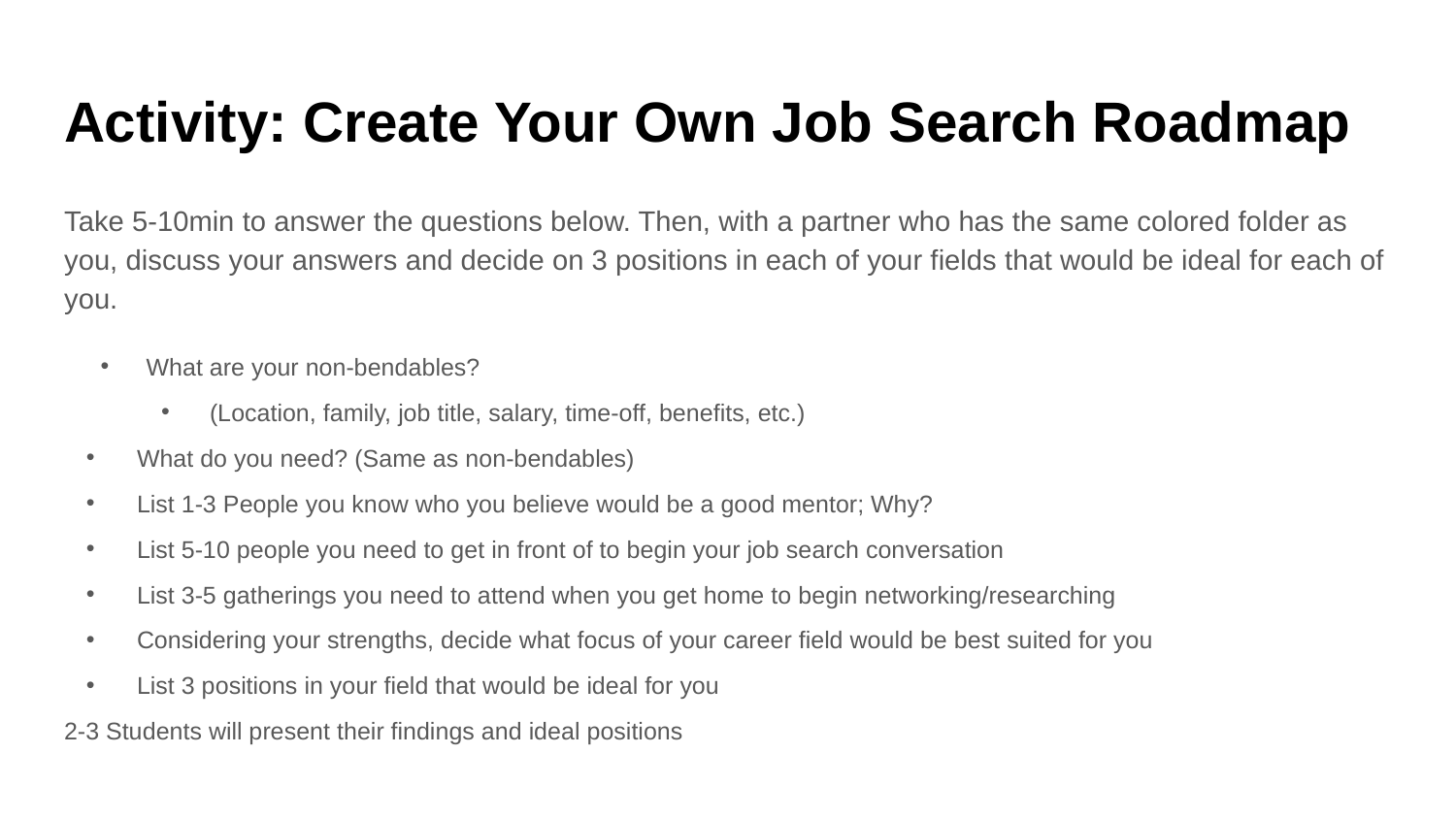

# Activity: Create Your Own Job Search Roadmap
Take 5-10min to answer the questions below. Then, with a partner who has the same colored folder as you, discuss your answers and decide on 3 positions in each of your fields that would be ideal for each of you.
What are your non-bendables?
(Location, family, job title, salary, time-off, benefits, etc.)
What do you need? (Same as non-bendables)
List 1-3 People you know who you believe would be a good mentor; Why?
List 5-10 people you need to get in front of to begin your job search conversation
List 3-5 gatherings you need to attend when you get home to begin networking/researching
Considering your strengths, decide what focus of your career field would be best suited for you
List 3 positions in your field that would be ideal for you
2-3 Students will present their findings and ideal positions